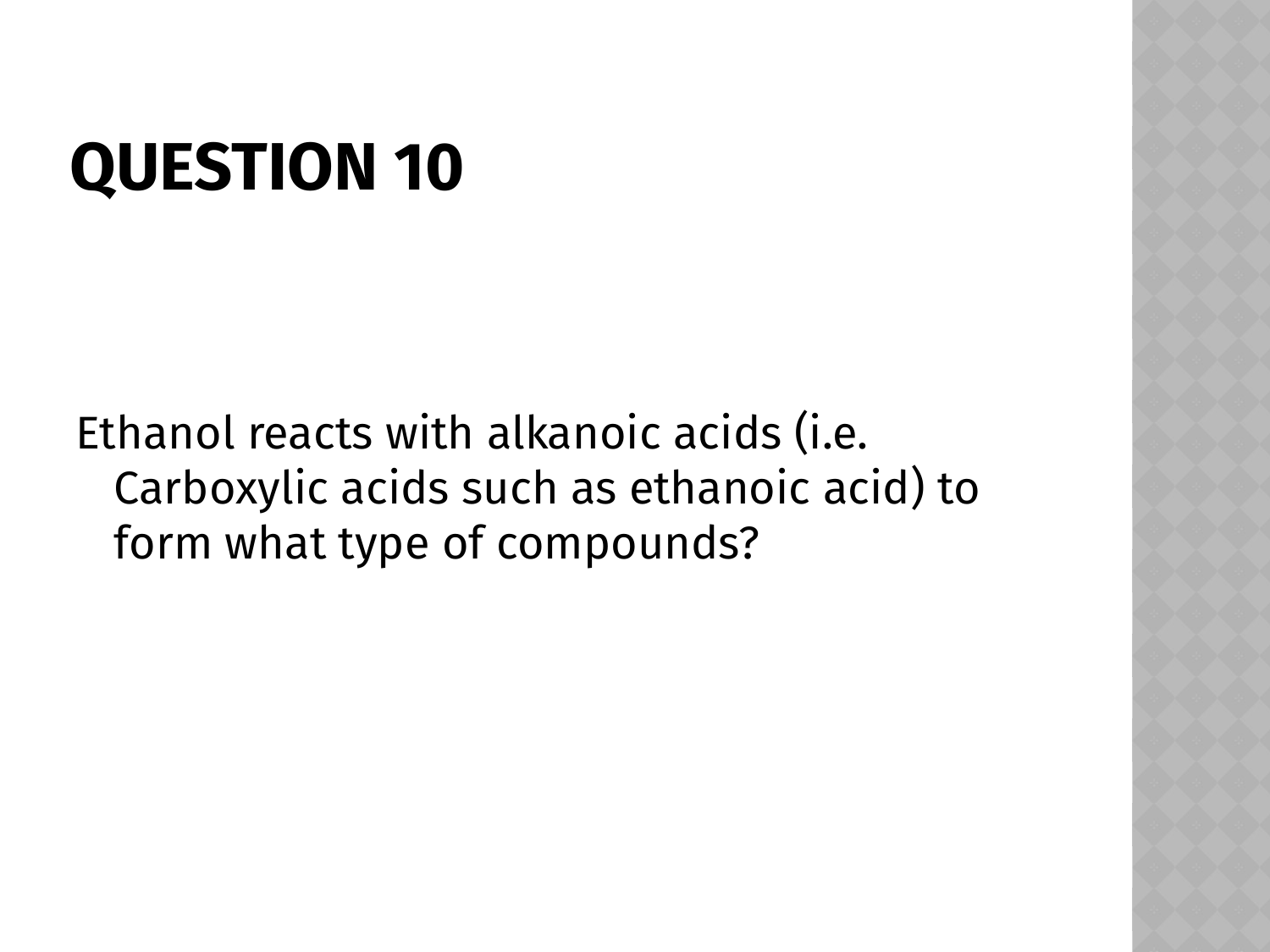

# Question 10
Ethanol reacts with alkanoic acids (i.e. Carboxylic acids such as ethanoic acid) to form what type of compounds?